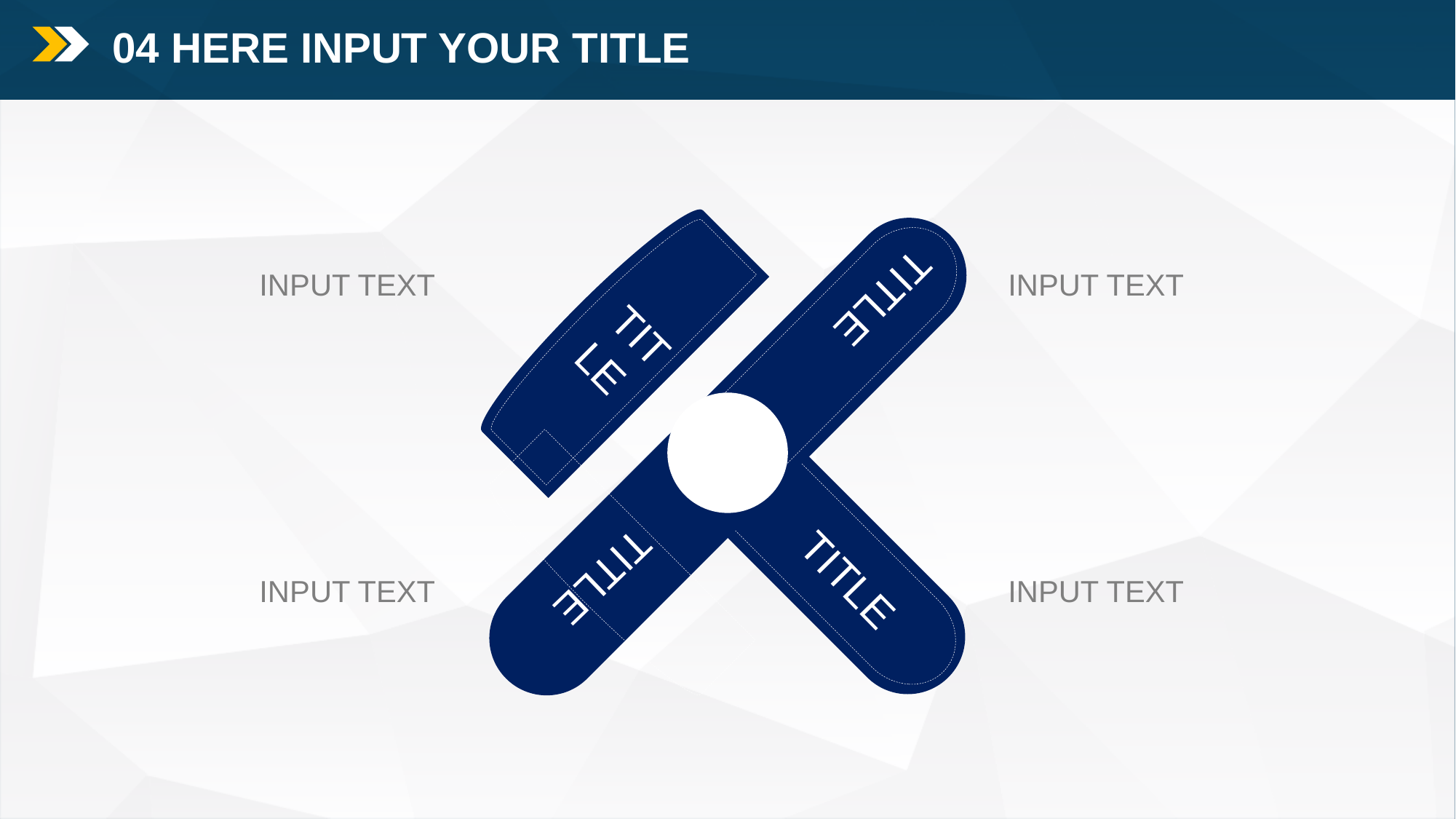

04 HERE INPUT YOUR TITLE

TITLE

INPUT TEXT
INPUT TEXT
TITLE

TITLE
TITLE

INPUT TEXT
INPUT TEXT